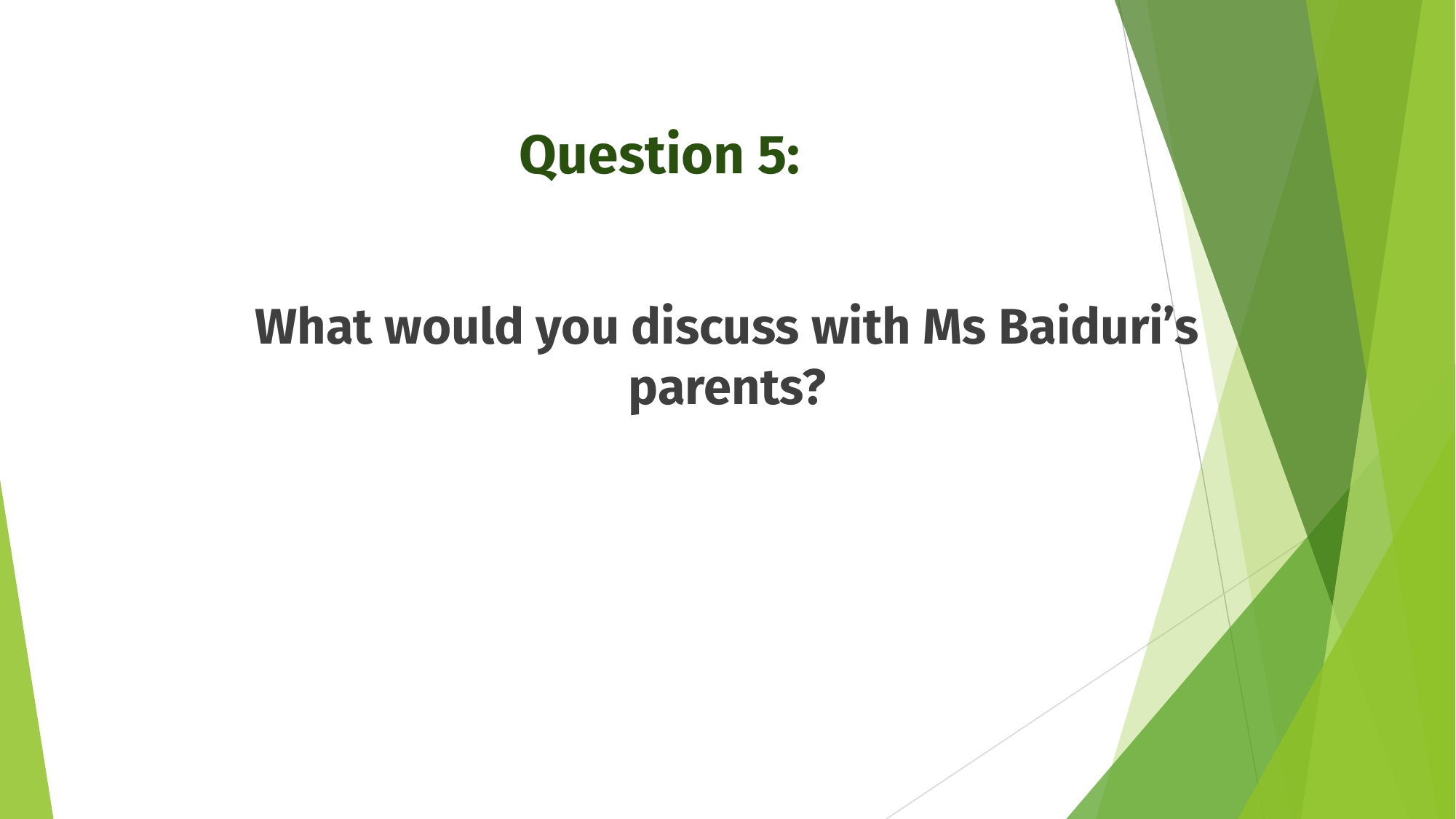

# Question 5:

What would you discuss with Ms Baiduri’s parents?